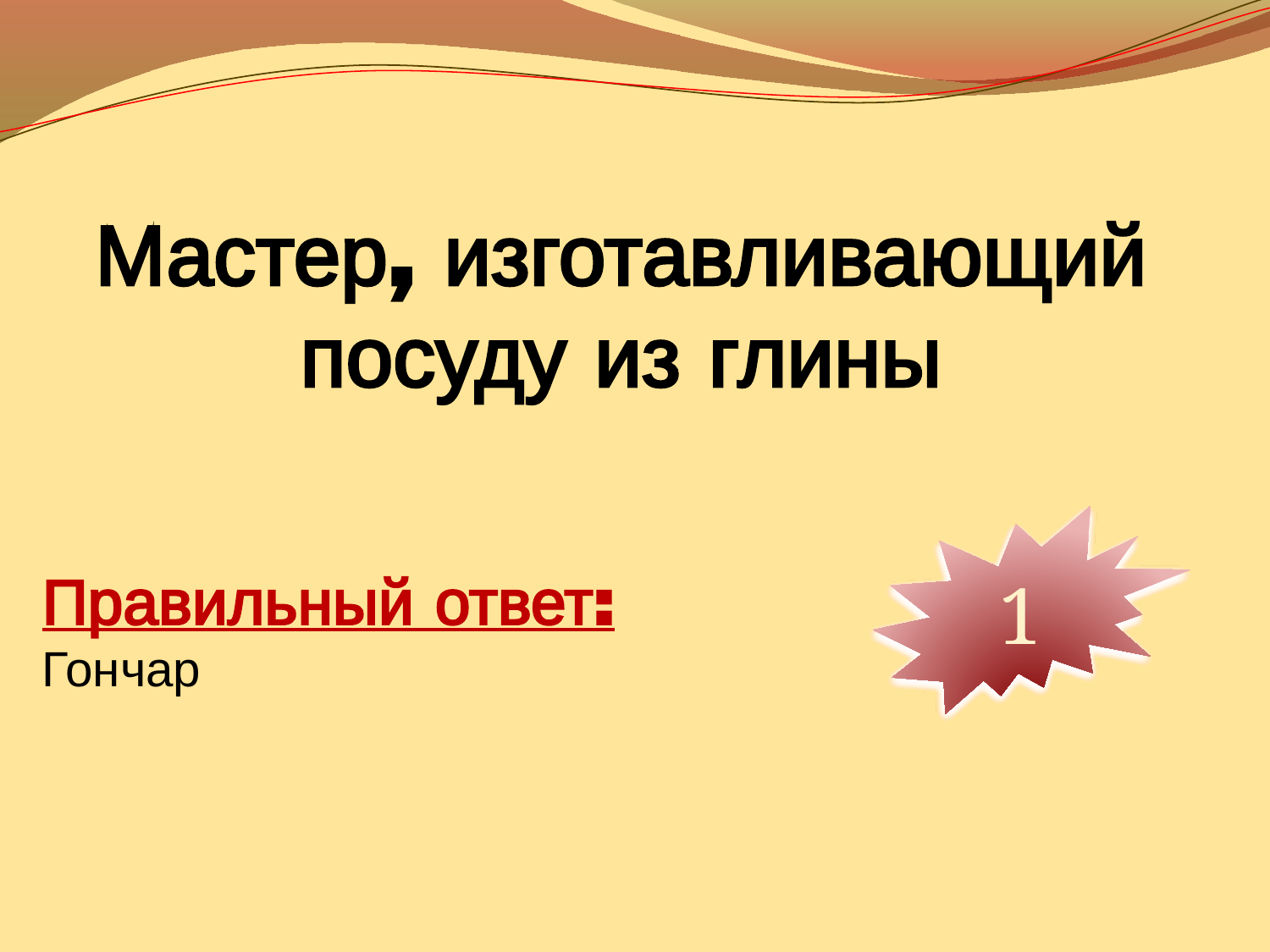

Мастер, изготавливающий посуду из глины
10
9
8
7
6
5
4
3
2
1
Правильный ответ:
Гончар